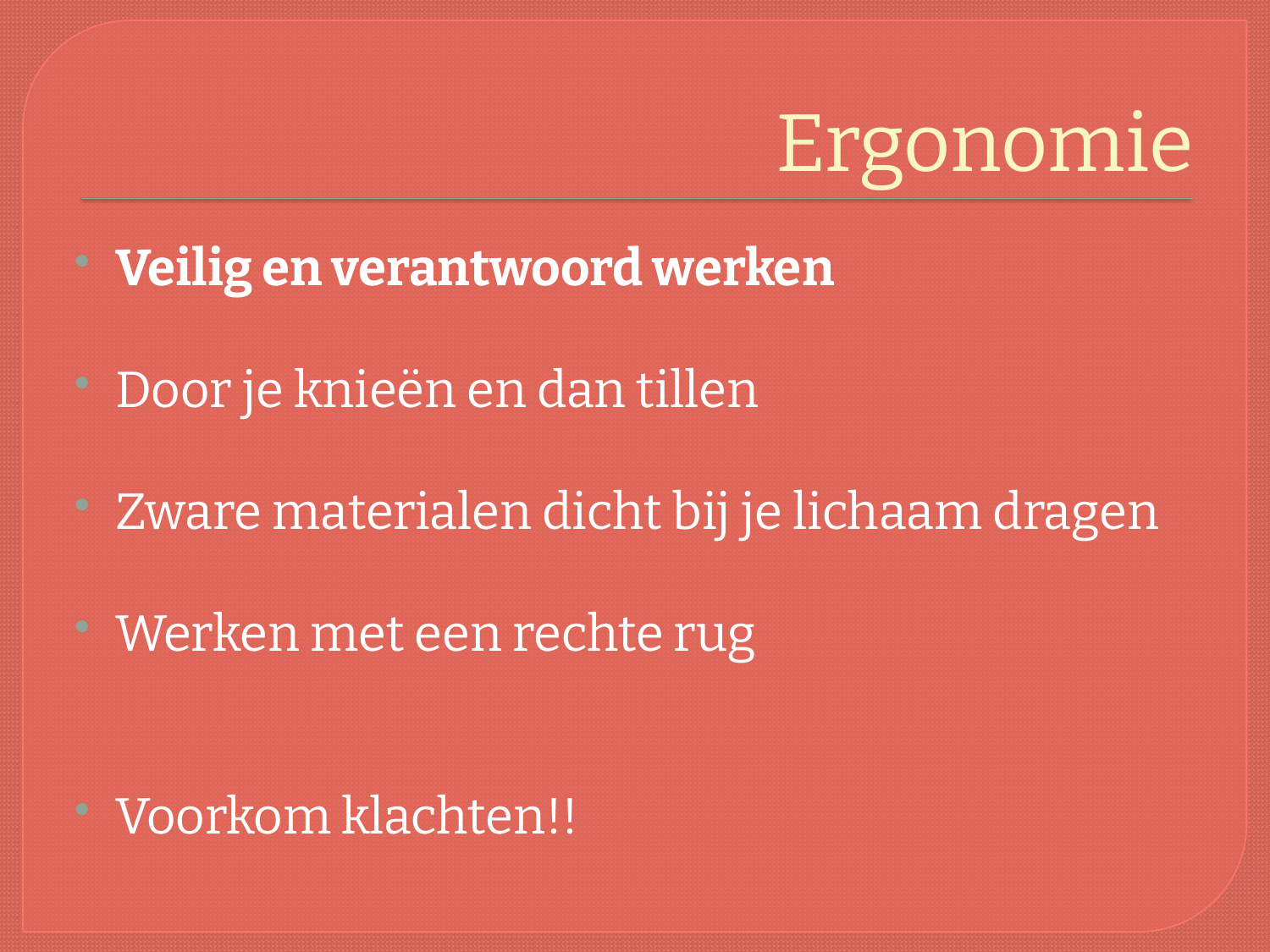

# Ergonomie
Veilig en verantwoord werken

Door je knieën en dan tillen

Zware materialen dicht bij je lichaam dragen

Werken met een rechte rug

Voorkom klachten!!